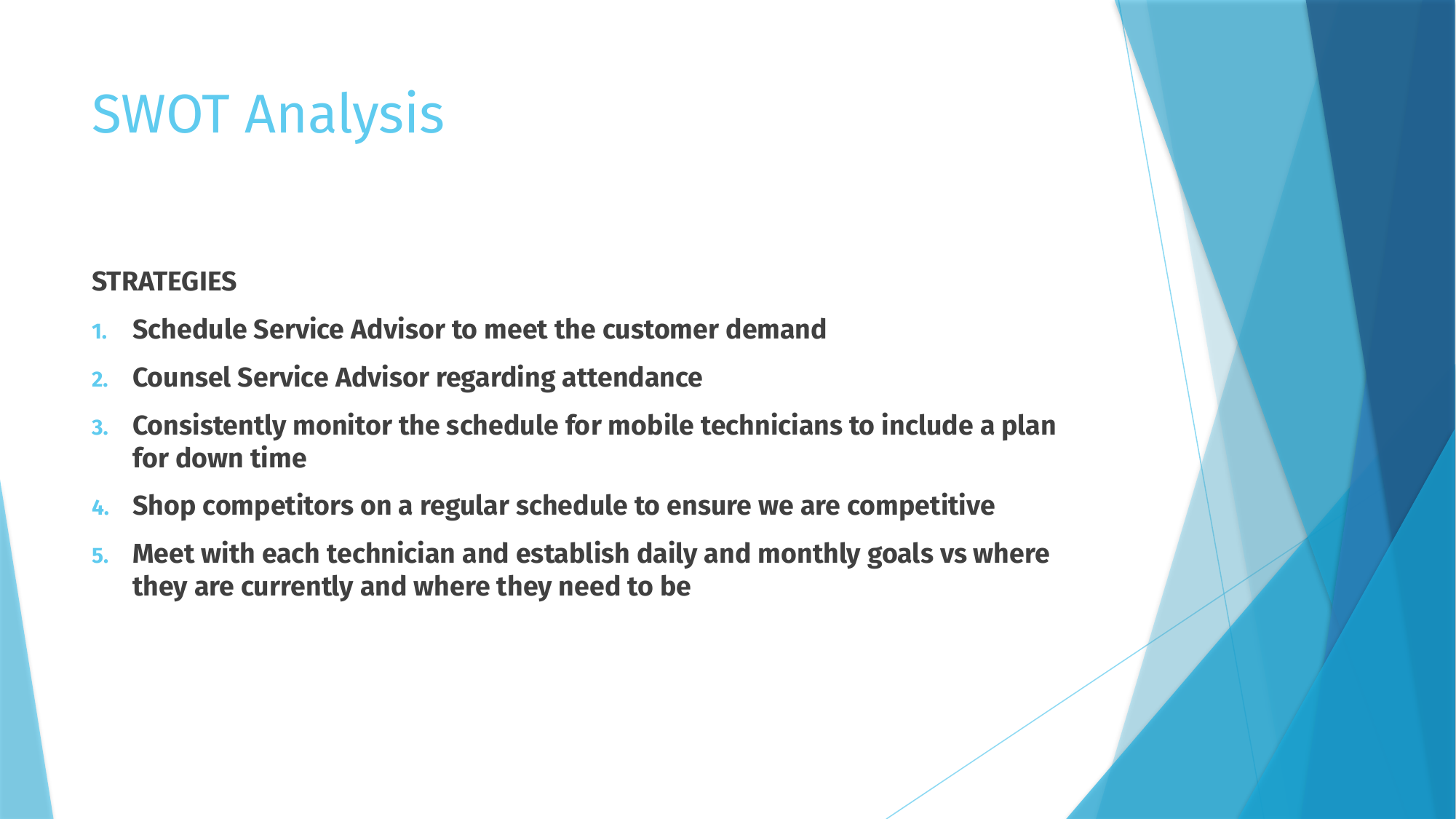

# SWOT Analysis
STRATEGIES
Schedule Service Advisor to meet the customer demand
Counsel Service Advisor regarding attendance
Consistently monitor the schedule for mobile technicians to include a plan for down time
Shop competitors on a regular schedule to ensure we are competitive
Meet with each technician and establish daily and monthly goals vs where they are currently and where they need to be